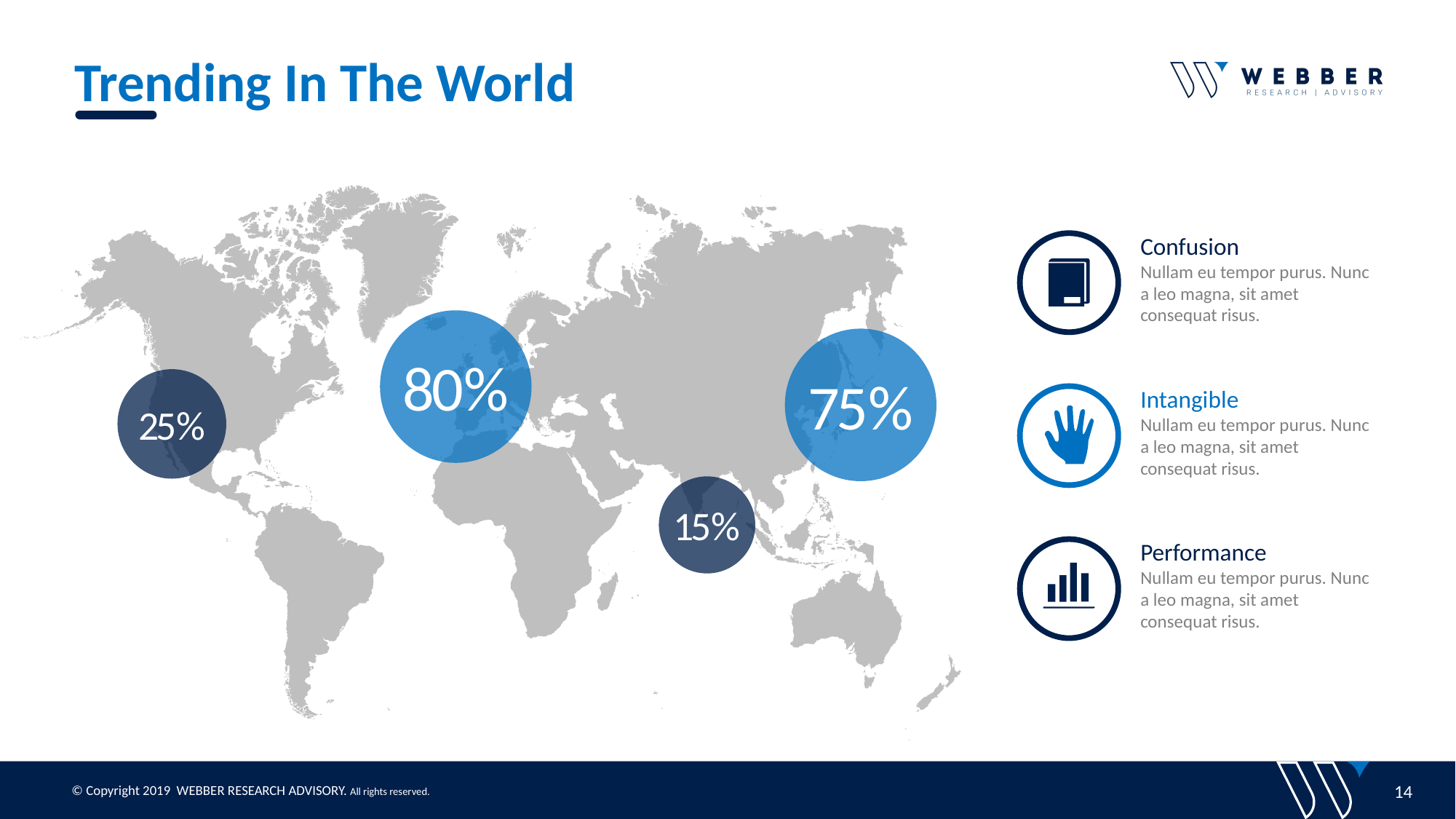

Trending In The World

Confusion
Nullam eu tempor purus. Nunc a leo magna, sit amet consequat risus.

80%
Intangible
Nullam eu tempor purus. Nunc a leo magna, sit amet consequat risus.
75%

25%

15%
Performance
Nullam eu tempor purus. Nunc a leo magna, sit amet consequat risus.